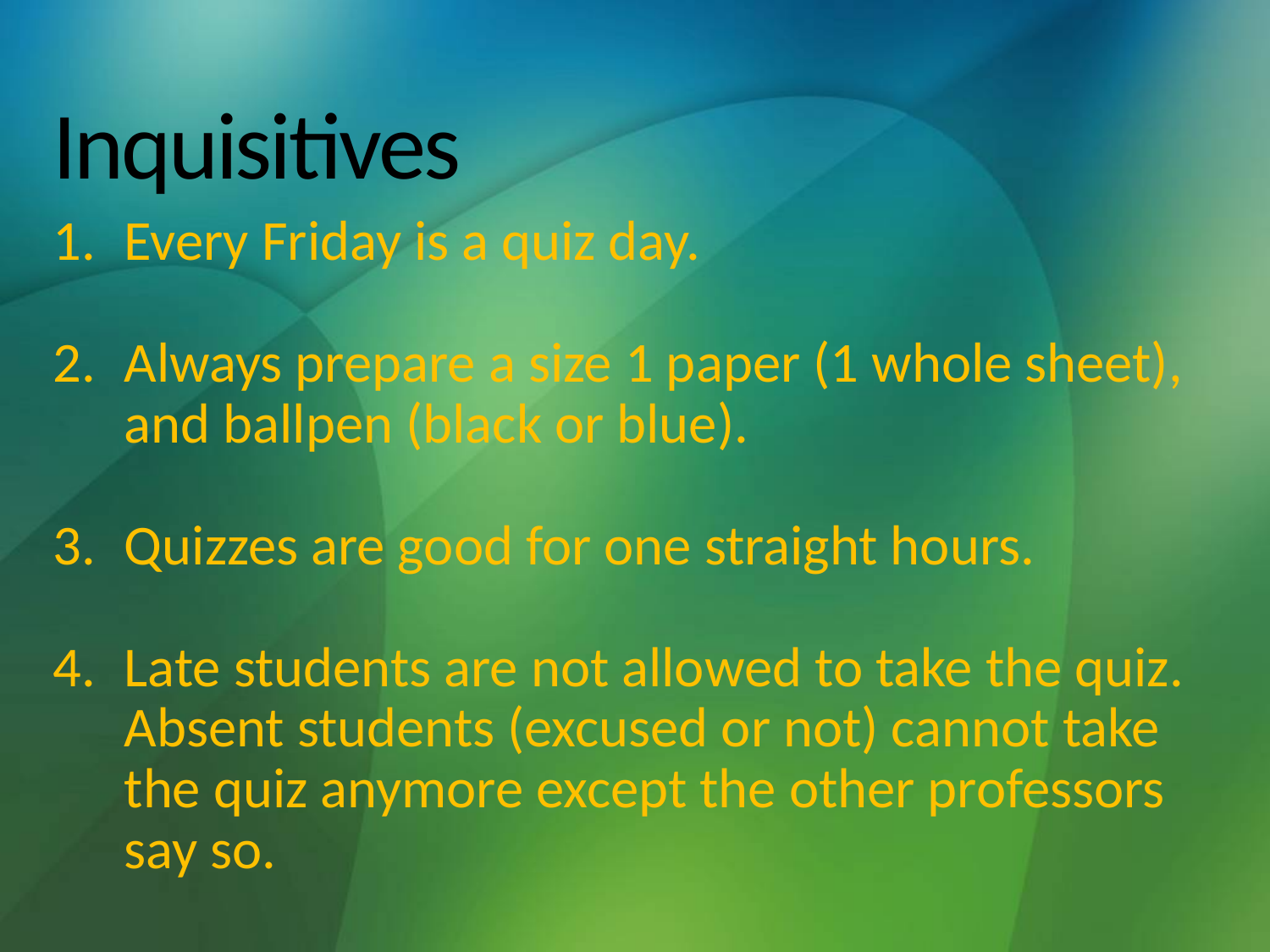

# Inquisitives
Every Friday is a quiz day.

Always prepare a size 1 paper (1 whole sheet), and ballpen (black or blue).

Quizzes are good for one straight hours.

Late students are not allowed to take the quiz. Absent students (excused or not) cannot take the quiz anymore except the other professors say so.